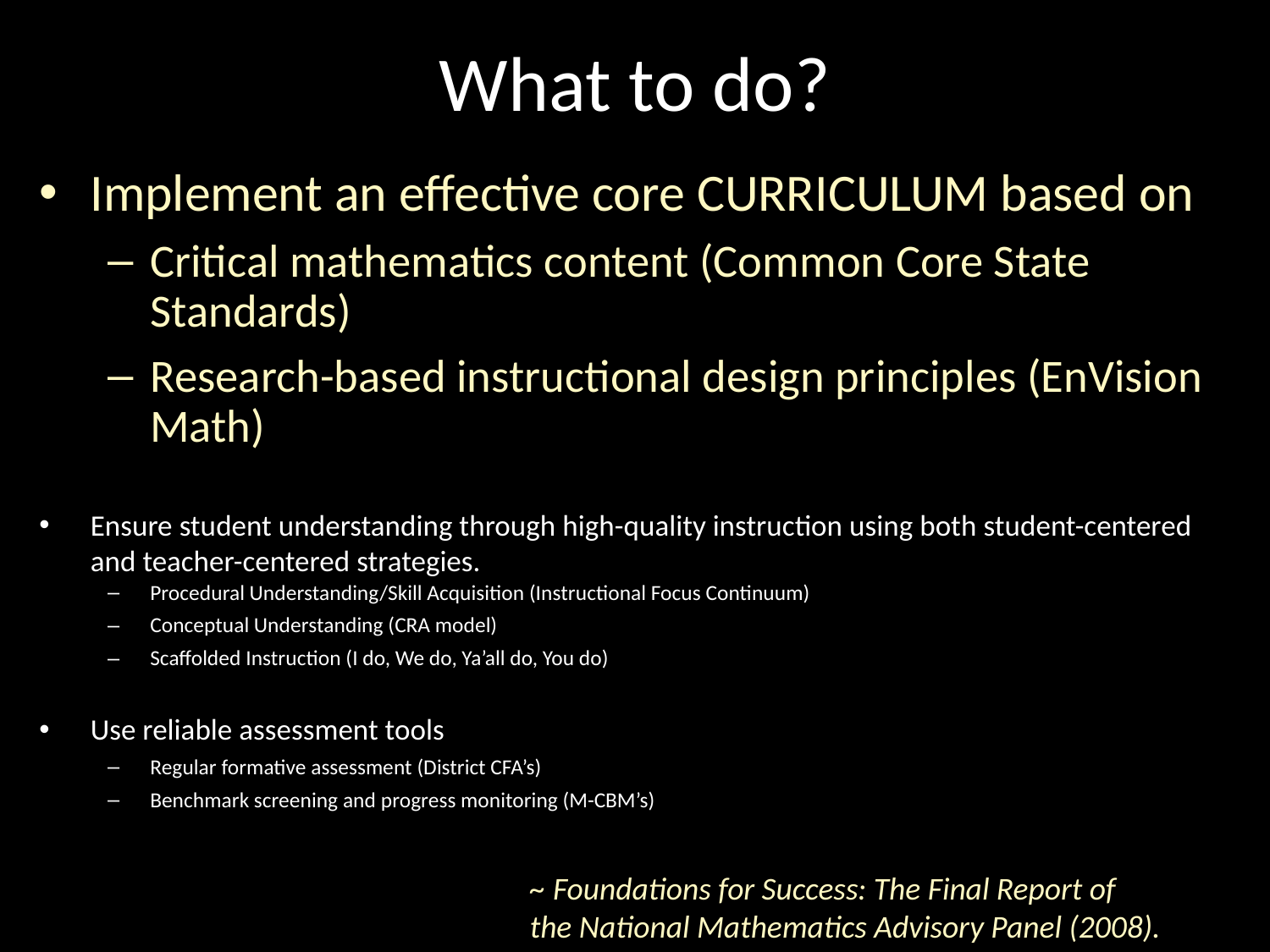

# What to do?
Implement an effective core CURRICULUM based on
Critical mathematics content (Common Core State Standards)
Research-based instructional design principles (EnVision Math)

Ensure student understanding through high-quality instruction using both student-centered and teacher-centered strategies.
Procedural Understanding/Skill Acquisition (Instructional Focus Continuum)
Conceptual Understanding (CRA model)
Scaffolded Instruction (I do, We do, Ya’all do, You do)

Use reliable assessment tools
Regular formative assessment (District CFA’s)
Benchmark screening and progress monitoring (M-CBM’s)

~ Foundations for Success: The Final Report of
the National Mathematics Advisory Panel (2008).